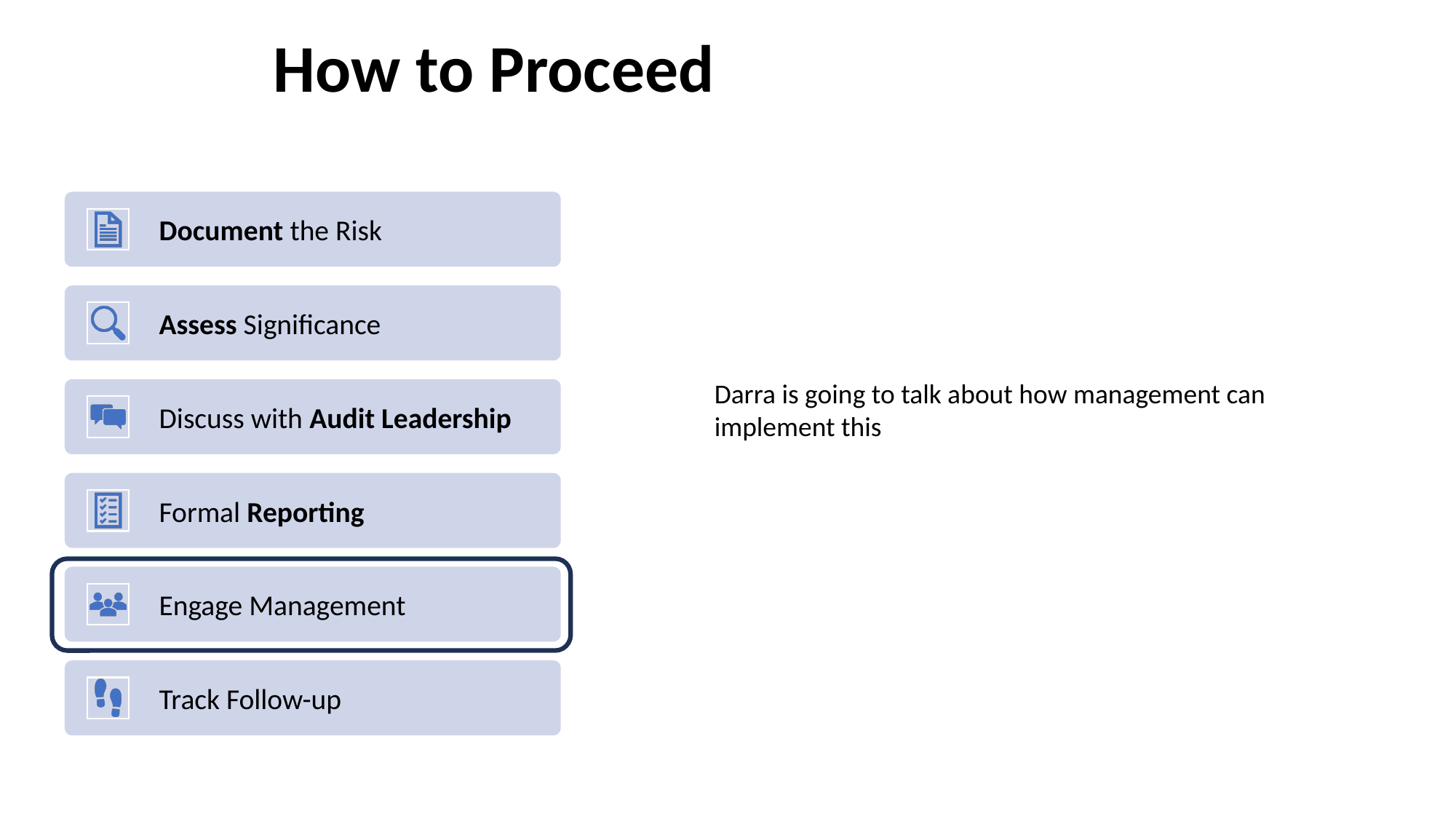

How to Proceed
Document the Risk
Assess Significance
Discuss with Audit Leadership
Formal Reporting
Engage Management
Track Follow-up
Darra is going to talk about how management can implement this